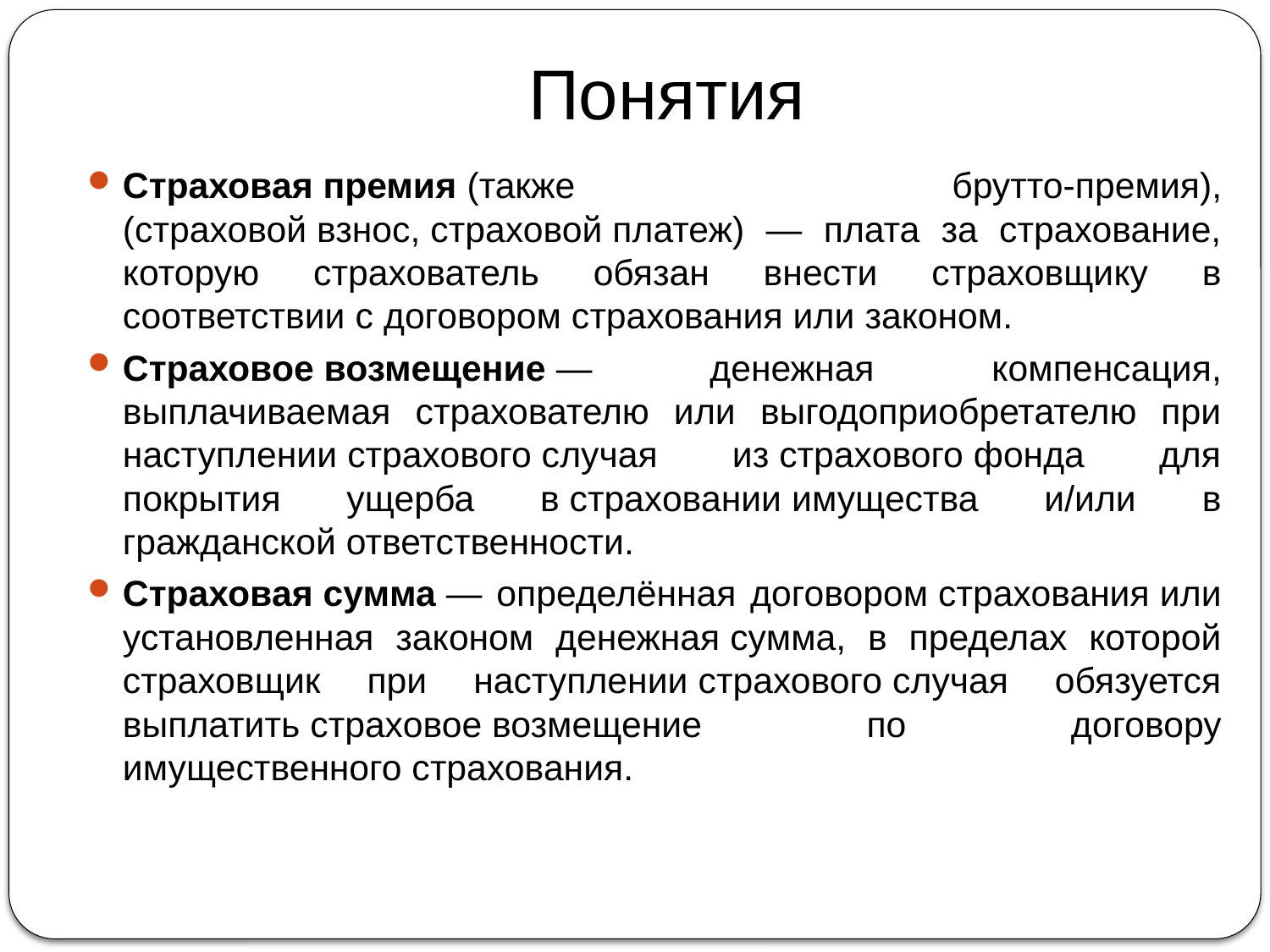

# Понятия
Страховая премия (также брутто-премия), (страховой взнос, страховой платеж) — плата за страхование, которую страхователь обязан внести страховщику в соответствии с договором страхования или законом.
Страховое возмещение — денежная компенсация, выплачиваемая страхователю или выгодоприобретателю при наступлении страхового случая из страхового фонда для покрытия ущерба в страховании имущества и/или в гражданской ответственности.
Страховая сумма — определённая договором страхования или установленная законом денежная сумма, в пределах которой страховщик при наступлении страхового случая обязуется выплатить страховое возмещение по договору имущественного страхования.